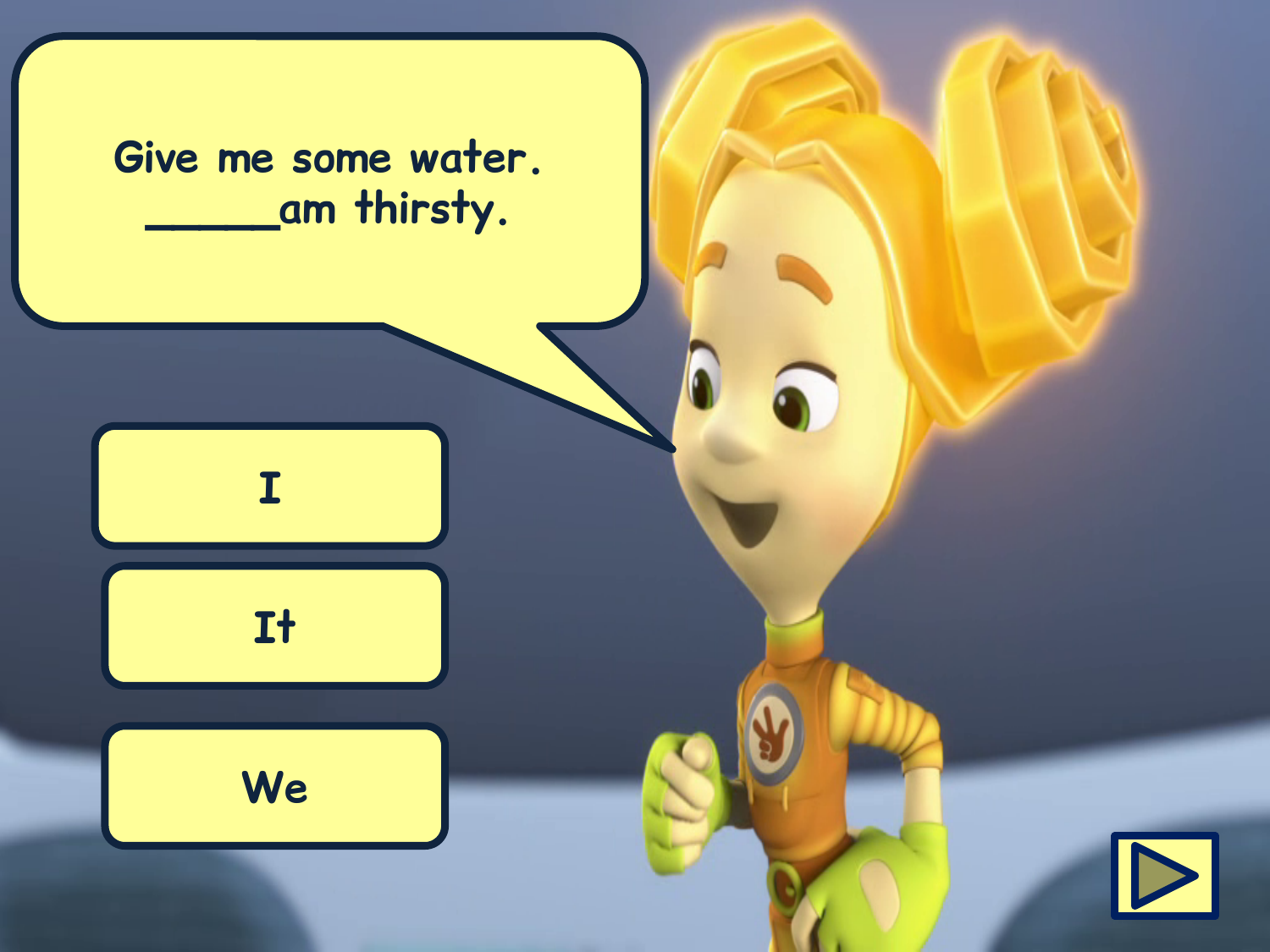

Give me some water. _____am thirsty.
I
It
We